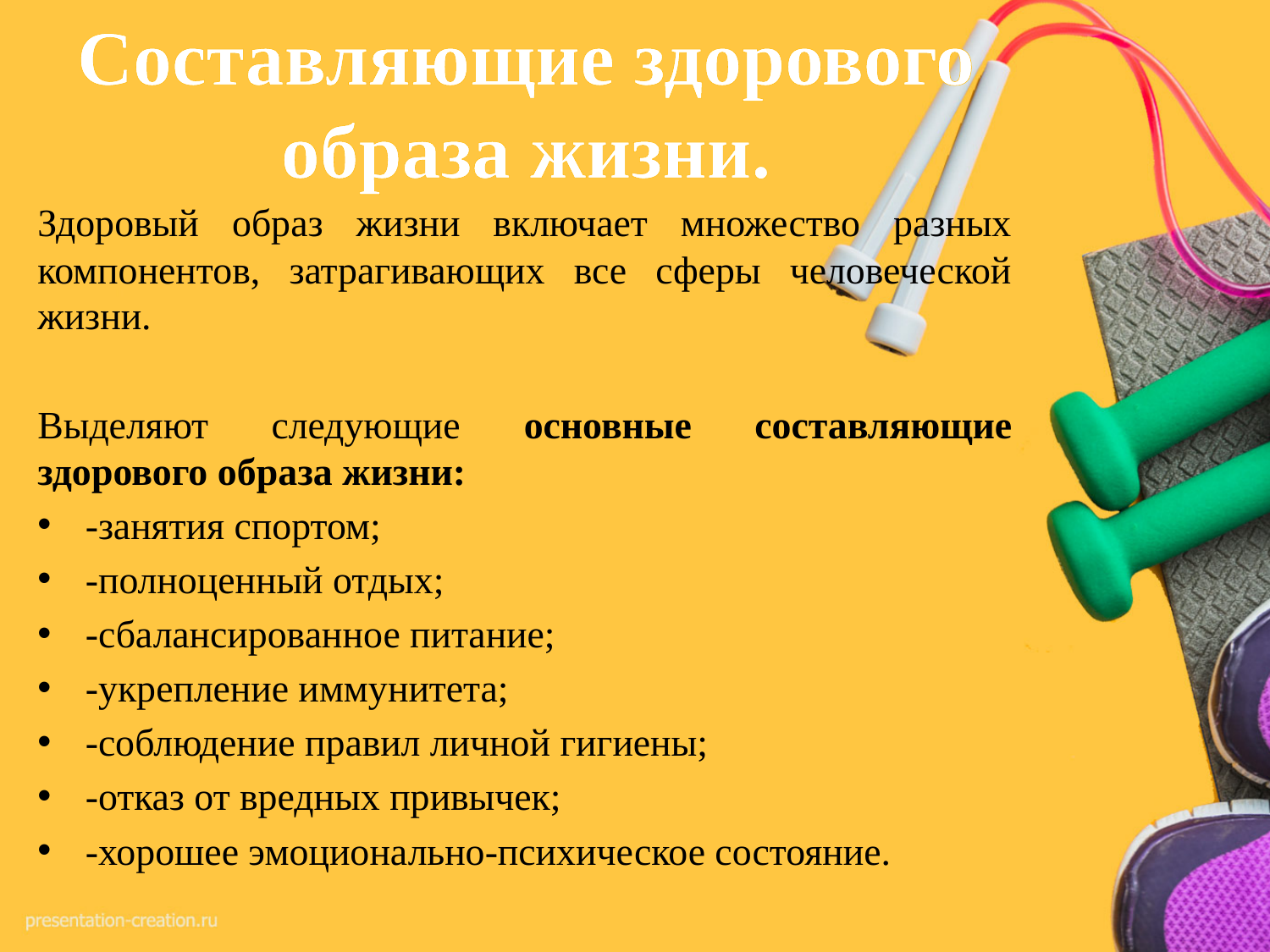

# Составляющие здорового образа жизни.
Здоровый образ жизни включает множество разных компонентов, затрагивающих все сферы человеческой жизни.

Выделяют следующие основные составляющие здорового образа жизни:
-занятия спортом;
-полноценный отдых;
-сбалансированное питание;
-укрепление иммунитета;
-соблюдение правил личной гигиены;
-отказ от вредных привычек;
-хорошее эмоционально-психическое состояние.